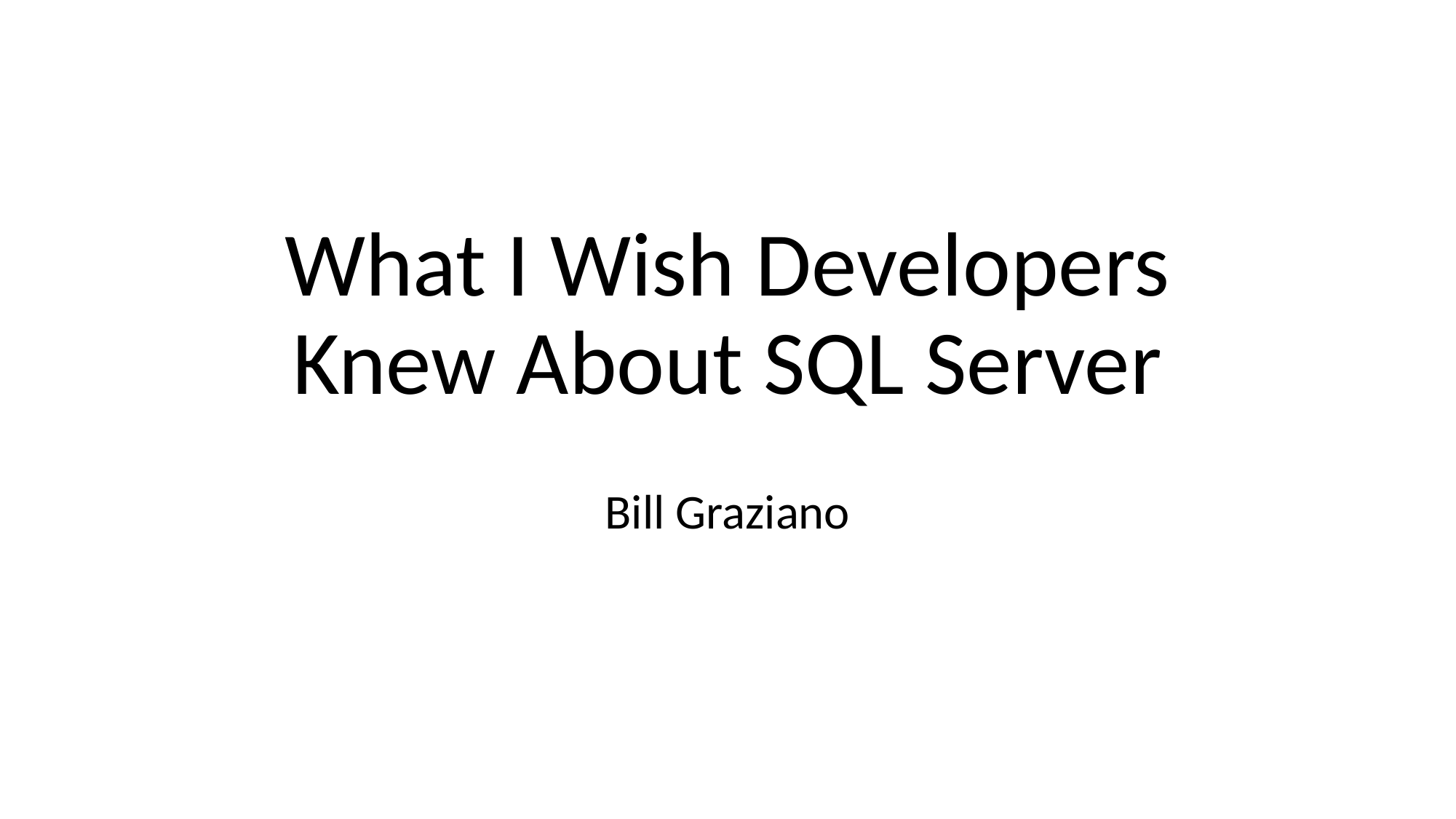

# What I Wish Developers Knew About SQL Server
Bill Graziano